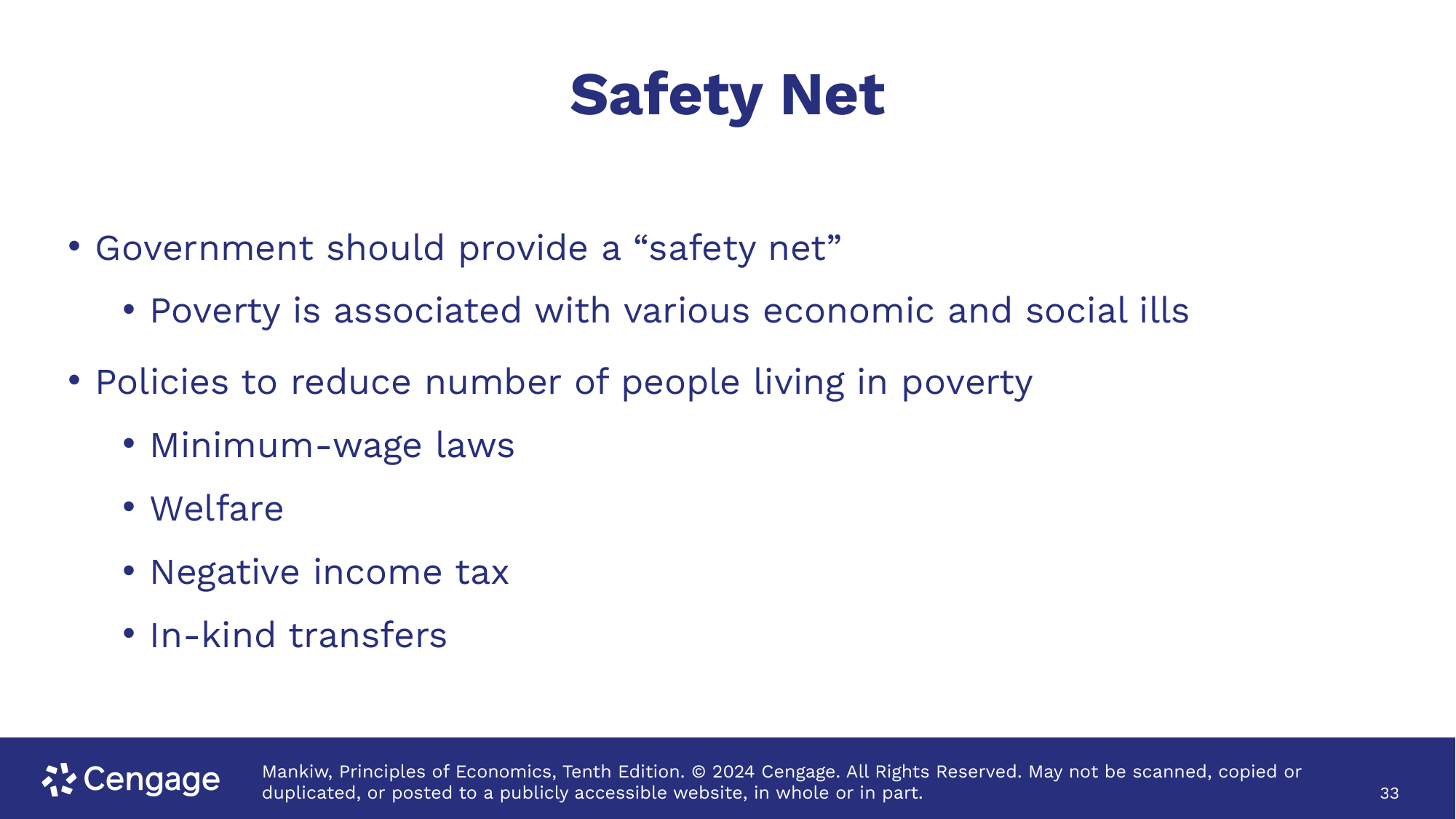

# Safety Net
Government should provide a “safety net”
Poverty is associated with various economic and social ills
Policies to reduce number of people living in poverty
Minimum-wage laws
Welfare
Negative income tax
In-kind transfers